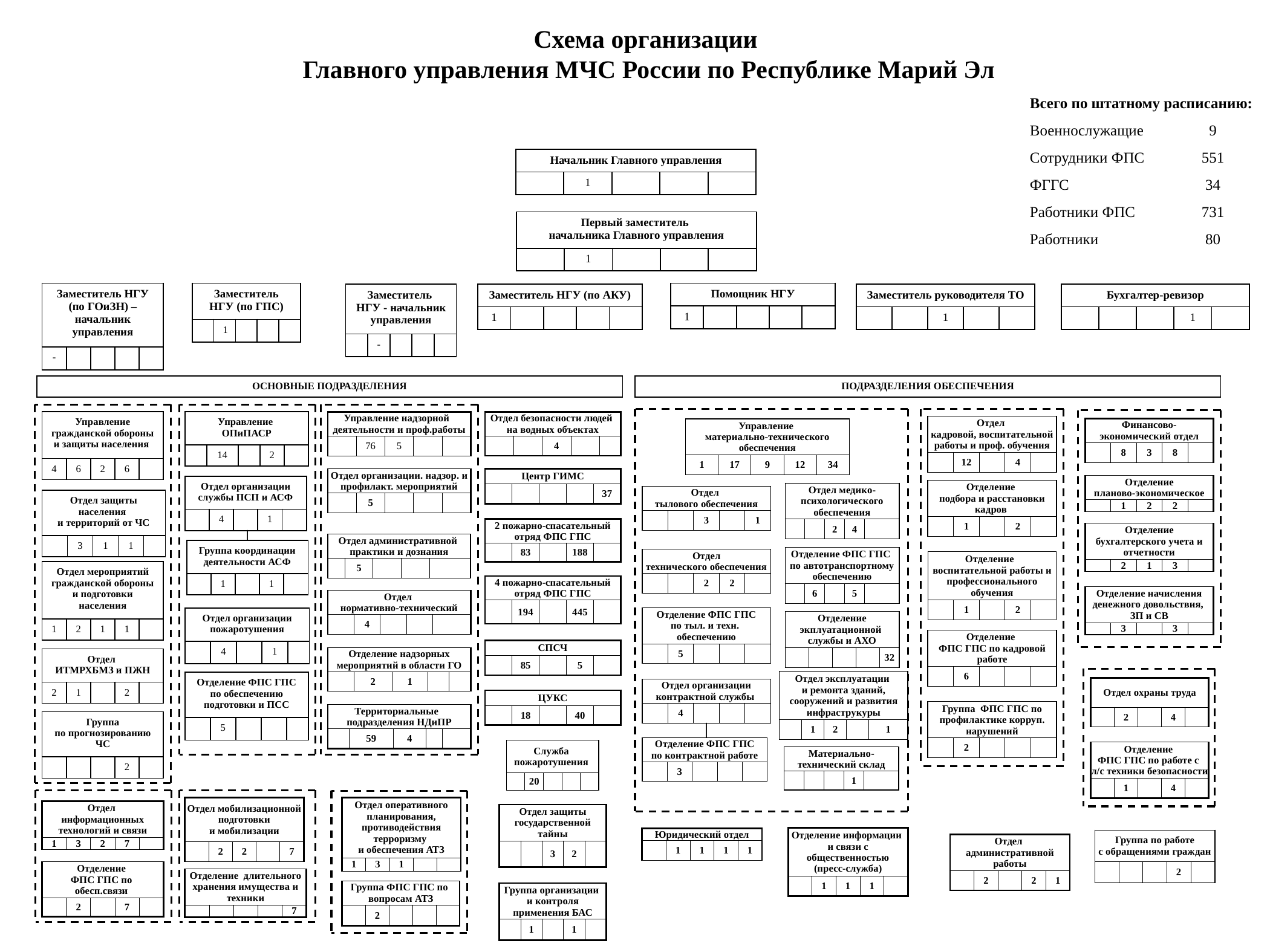

Схема организации
Главного управления МЧС России по Республике Марий Эл
| Всего по штатному расписанию: |  |
| --- | --- |
| Военнослужащие | 9 |
| Сотрудники ФПС | 551 |
| ФГГС | 34 |
| Работники ФПС | 731 |
| Работники | 80 |
| Начальник Главного управления |  |  |  |  |
| --- | --- | --- | --- | --- |
|  | 1 |  |  |  |
| Первый заместитель начальника Главного управления |  |  |  |  |
| --- | --- | --- | --- | --- |
|  | 1 |  |  |  |
| Заместитель НГУ (по ГОиЗН) – начальник управления |  |  |  |  |
| --- | --- | --- | --- | --- |
| - |  |  |  |  |
| Заместитель НГУ (по ГПС) |  |  |  |  |
| --- | --- | --- | --- | --- |
|  | 1 |  |  |  |
| Помощник НГУ |  |  |  |  |
| --- | --- | --- | --- | --- |
| 1 |  |  |  |  |
| Заместитель НГУ - начальник управления |  |  |  |  |
| --- | --- | --- | --- | --- |
|  | - |  |  |  |
| Заместитель НГУ (по АКУ) |  |  |  |  |
| --- | --- | --- | --- | --- |
| 1 |  |  |  |  |
| Заместитель руководителя ТО |  |  |  |  |
| --- | --- | --- | --- | --- |
|  |  | 1 |  |  |
| Бухгалтер-ревизор |  |  |  |  |
| --- | --- | --- | --- | --- |
|  |  |  | 1 |  |
| ОСНОВНЫЕ ПОДРАЗДЕЛЕНИЯ |
| --- |
| ПОДРАЗДЕЛЕНИЯ ОБЕСПЕЧЕНИЯ |
| --- |
| Управление гражданской обороны и защиты населения |  |  |  |  |
| --- | --- | --- | --- | --- |
| 4 | 6 | 2 | 6 |  |
| Управление ОПиПАСР |  |  |  |  |
| --- | --- | --- | --- | --- |
|  | 14 |  | 2 |  |
| Управление надзорной деятельности и проф.работы |  |  |  |  |
| --- | --- | --- | --- | --- |
|  | 76 | 5 |  |  |
| Отдел безопасности людей на водных объектах |  |  |  |  |
| --- | --- | --- | --- | --- |
|  |  | 4 |  |  |
| Отдел кадровой, воспитательной работы и проф. обучения |  |  |  |  |
| --- | --- | --- | --- | --- |
|  | 12 |  | 4 |  |
| Финансово- экономический отдел |  |  |  |  |
| --- | --- | --- | --- | --- |
|  | 8 | 3 | 8 |  |
| Управление материально-технического обеспечения |  |  |  |  |
| --- | --- | --- | --- | --- |
| 1 | 17 | 9 | 12 | 34 |
| Отдел организации. надзор. и профилакт. мероприятий |  |  |  |  |
| --- | --- | --- | --- | --- |
|  | 5 |  |  |  |
| Центр ГИМС |  |  |  |  |
| --- | --- | --- | --- | --- |
|  |  |  |  | 37 |
| Отделение планово-экономическое |  |  |  |  |
| --- | --- | --- | --- | --- |
|  | 1 | 2 | 2 |  |
| Отдел организации службы ПСП и АСФ |  |  |  |  |
| --- | --- | --- | --- | --- |
|  | 4 |  | 1 |  |
| Отделение подбора и расстановки кадров |  |  |  |  |
| --- | --- | --- | --- | --- |
|  | 1 |  | 2 |  |
| Отдел медико-психологического обеспечения |  |  |  |  |
| --- | --- | --- | --- | --- |
|  |  | 2 | 4 |  |
| Отдел тылового обеспечения |  |  |  |  |
| --- | --- | --- | --- | --- |
|  |  | 3 |  | 1 |
| Отдел защиты населения и территорий от ЧС |  |  |  |  |
| --- | --- | --- | --- | --- |
|  | 3 | 1 | 1 |  |
| 2 пожарно-спасательный отряд ФПС ГПС |  |  |  |  |
| --- | --- | --- | --- | --- |
|  | 83 |  | 188 |  |
| Отделение бухгалтерского учета и отчетности |  |  |  |  |
| --- | --- | --- | --- | --- |
|  | 2 | 1 | 3 |  |
| Отдел административной практики и дознания |  |  |  |  |
| --- | --- | --- | --- | --- |
|  | 5 |  |  |  |
| Группа координации деятельности АСФ |  |  |  |  |
| --- | --- | --- | --- | --- |
|  | 1 |  | 1 |  |
| Отделение ФПС ГПС по автотранспортному обеспечению |  |  |  |  |
| --- | --- | --- | --- | --- |
|  | 6 |  | 5 |  |
| Отдел технического обеспечения |  |  |  |  |
| --- | --- | --- | --- | --- |
|  |  | 2 | 2 |  |
| Отделение воспитательной работы и профессионального обучения |  |  |  |  |
| --- | --- | --- | --- | --- |
|  | 1 |  | 2 |  |
| Отдел мероприятий гражданской обороны и подготовки населения |  |  |  |  |
| --- | --- | --- | --- | --- |
| 1 | 2 | 1 | 1 |  |
| 4 пожарно-спасательный отряд ФПС ГПС |  |  |  |  |
| --- | --- | --- | --- | --- |
|  | 194 |  | 445 |  |
| Отделение начисления денежного довольствия, ЗП и СВ |  |  |  |  |
| --- | --- | --- | --- | --- |
|  | 3 |  | 3 |  |
| Отдел нормативно-технический |  |  |  |  |
| --- | --- | --- | --- | --- |
|  | 4 |  |  |  |
| Отделение ФПС ГПС по тыл. и техн. обеспечению |  |  |  |  |
| --- | --- | --- | --- | --- |
|  | 5 |  |  |  |
| Отдел организации пожаротушения |  |  |  |  |
| --- | --- | --- | --- | --- |
|  | 4 |  | 1 |  |
| Отделение экплуатационной службы и АХО |  |  |  |  |
| --- | --- | --- | --- | --- |
|  |  |  |  | 32 |
| Отделение ФПС ГПС по кадровой работе |  |  |  |  |
| --- | --- | --- | --- | --- |
|  | 6 |  |  |  |
| СПСЧ |  |  |  |  |
| --- | --- | --- | --- | --- |
|  | 85 |  | 5 |  |
| Отделение надзорных мероприятий в области ГО |  |  |  |  |
| --- | --- | --- | --- | --- |
|  | 2 | 1 |  |  |
| Отдел ИТМРХБМЗ и ПЖН |  |  |  |  |
| --- | --- | --- | --- | --- |
| 2 | 1 |  | 2 |  |
| Отдел эксплуатации и ремонта зданий, сооружений и развития инфраструкуры |  |  |  |  |
| --- | --- | --- | --- | --- |
|  | 1 | 2 |  | 1 |
| Отделение ФПС ГПС по обеспечению подготовки и ПСС |  |  |  |  |
| --- | --- | --- | --- | --- |
|  | 5 |  |  |  |
| Отдел охраны труда |  |  |  |  |
| --- | --- | --- | --- | --- |
|  | 2 |  | 4 |  |
| Отдел организации контрактной службы |  |  |  |  |
| --- | --- | --- | --- | --- |
|  | 4 |  |  |  |
| ЦУКС |  |  |  |  |
| --- | --- | --- | --- | --- |
|  | 18 |  | 40 |  |
| Группа ФПС ГПС по профилактике корруп. нарушений |  |  |  |  |
| --- | --- | --- | --- | --- |
|  | 2 |  |  |  |
| Территориальные подразделения НДиПР |  |  |  |  |
| --- | --- | --- | --- | --- |
|  | 59 | 4 |  |  |
| Группа по прогнозированию ЧС |  |  |  |  |
| --- | --- | --- | --- | --- |
|  |  |  | 2 |  |
| Отделение ФПС ГПС по контрактной работе |  |  |  |  |
| --- | --- | --- | --- | --- |
|  | 3 |  |  |  |
| Служба пожаротушения |  |  |  |  |
| --- | --- | --- | --- | --- |
|  | 20 |  |  |  |
| Отделение ФПС ГПС по работе с л/с техники безопасности |  |  |  |  |
| --- | --- | --- | --- | --- |
|  | 1 |  | 4 |  |
| Материально-технический склад |  |  |  |  |
| --- | --- | --- | --- | --- |
|  |  |  | 1 |  |
| Отдел мобилизационной подготовки и мобилизации |  |  |  |  |
| --- | --- | --- | --- | --- |
|  | 2 | 2 |  | 7 |
| Отдел оперативного планирования, противодействия терроризму и обеспечения АТЗ |  |  |  |  |
| --- | --- | --- | --- | --- |
| 1 | 3 | 1 |  |  |
| Отдел информационных технологий и связи |  |  |  |  |
| --- | --- | --- | --- | --- |
| 1 | 3 | 2 | 7 |  |
| Отдел защиты государственной тайны |  |  |  |  |
| --- | --- | --- | --- | --- |
|  |  | 3 | 2 |  |
| Отделение информации и связи с общественностью (пресс-служба) |  |  |  |  |
| --- | --- | --- | --- | --- |
|  | 1 | 1 | 1 |  |
| Юридический отдел |  |  |  |  |
| --- | --- | --- | --- | --- |
|  | 1 | 1 | 1 | 1 |
| Группа по работе с обращениями граждан |  |  |  |  |
| --- | --- | --- | --- | --- |
|  |  |  | 2 |  |
| Отдел административной работы |  |  |  |  |
| --- | --- | --- | --- | --- |
|  | 2 |  | 2 | 1 |
| Отделение ФПС ГПС по обесп.связи |  |  |  |  |
| --- | --- | --- | --- | --- |
|  | 2 |  | 7 |  |
| Отделение длительного хранения имущества и техники |  |  |  |  |
| --- | --- | --- | --- | --- |
|  |  |  |  | 7 |
| Группа ФПС ГПС по вопросам АТЗ |  |  |  |  |
| --- | --- | --- | --- | --- |
|  | 2 |  |  |  |
| Группа организации и контроля применения БАС |  |  |  |  |
| --- | --- | --- | --- | --- |
|  | 1 |  | 1 |  |